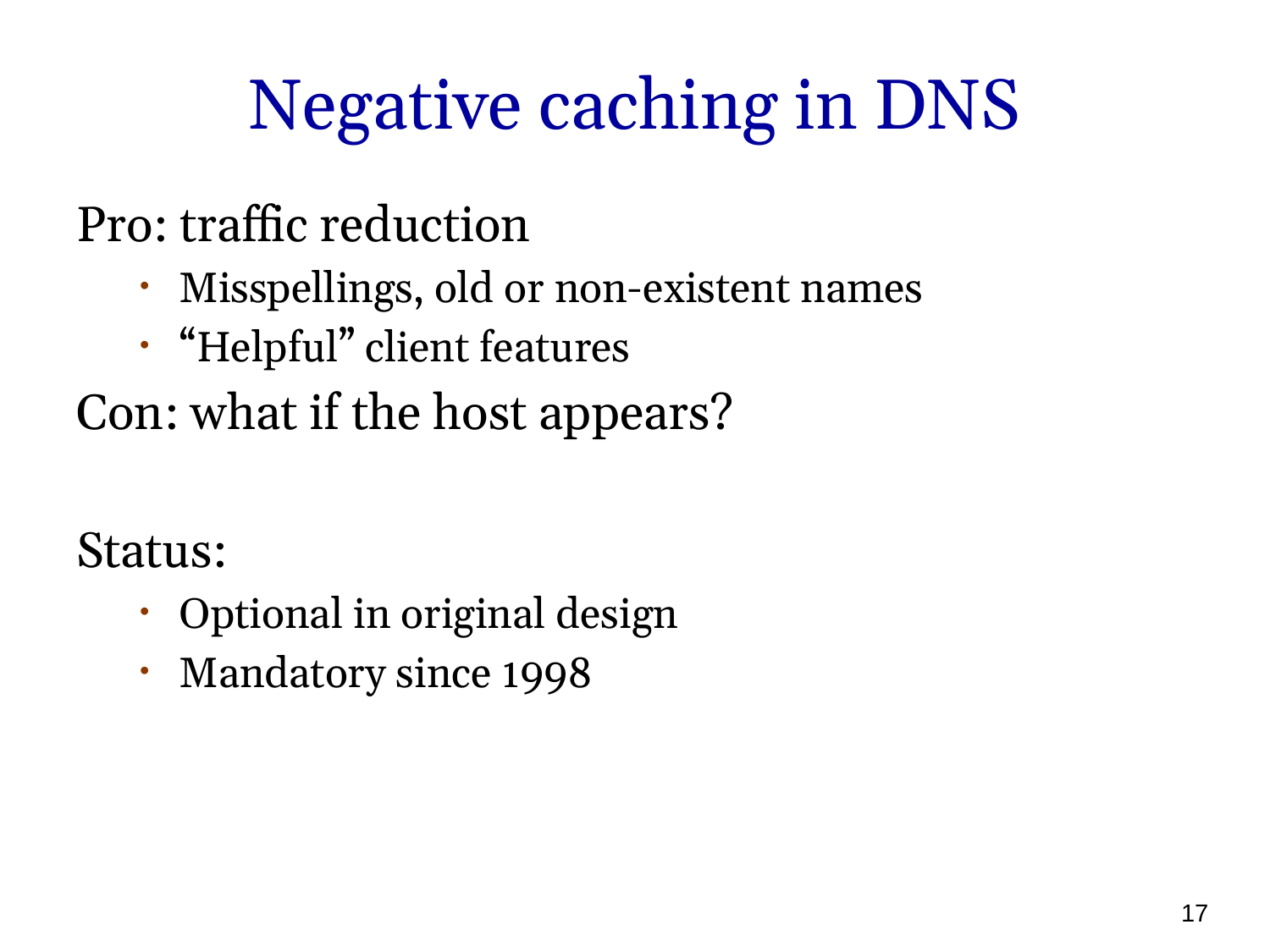

# Negative caching in DNS
Pro: traffic reduction
Misspellings, old or non-existent names
“Helpful” client features
Con: what if the host appears?

Status:
Optional in original design
Mandatory since 1998

17